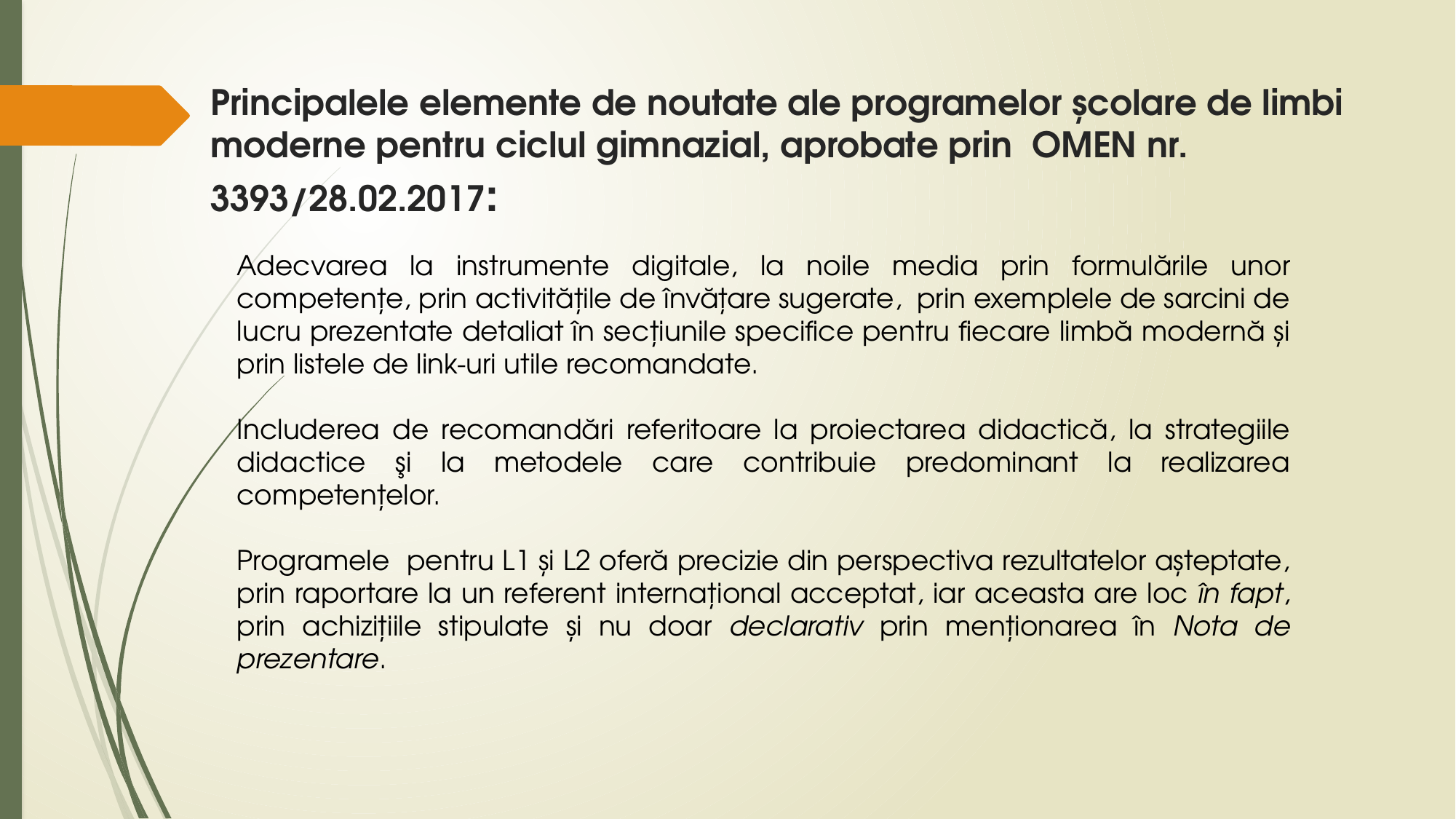

# Principalele elemente de noutate ale programelor școlare de limbi moderne pentru ciclul gimnazial, aprobate prin  OMEN nr. 3393/28.02.2017:
Adecvarea la instrumente digitale, la noile media prin formulările unor competențe, prin activitățile de învățare sugerate,  prin exemplele de sarcini de lucru prezentate detaliat în secțiunile specifice pentru fiecare limbă modernă și prin listele de link-uri utile recomandate.

Includerea de recomandări referitoare la proiectarea didactică, la strategiile didactice şi la metodele care contribuie predominant la realizarea competențelor.

Programele  pentru L1 și L2 oferă precizie din perspectiva rezultatelor așteptate, prin raportare la un referent internațional acceptat, iar aceasta are loc în fapt, prin achizițiile stipulate și nu doar declarativ prin menționarea în Nota de prezentare.